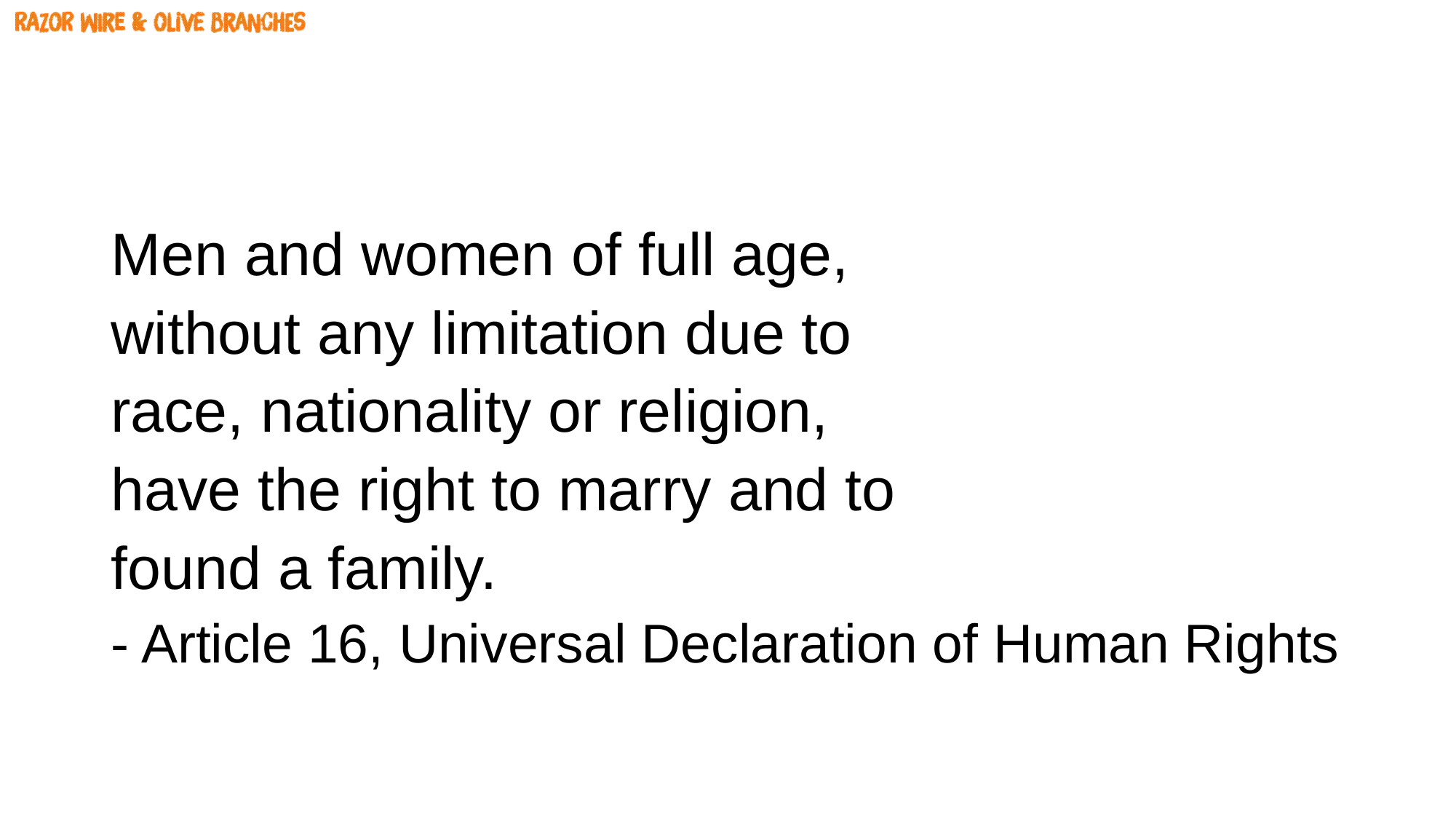

#
Men and women of full age,
without any limitation due to
race, nationality or religion,
have the right to marry and to
found a family.
- Article 16, Universal Declaration of Human Rights